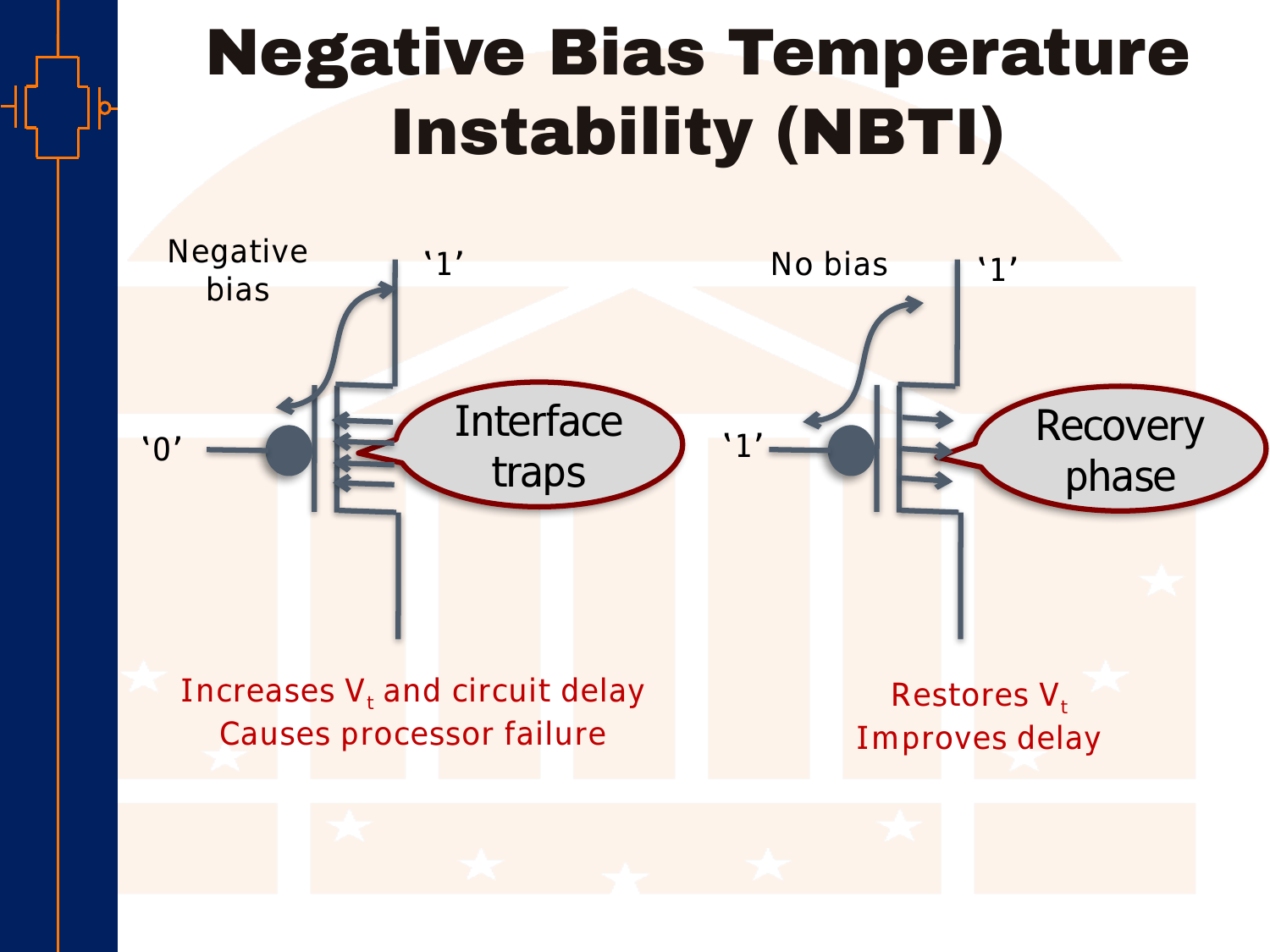

# Negative Bias Temperature Instability (NBTI)
Negative bias
No bias
‘1’
‘1’

Interface traps
Recovery phase
‘1’
‘0’

Increases Vt and circuit delay
Causes processor failure
Restores Vt
Improves delay